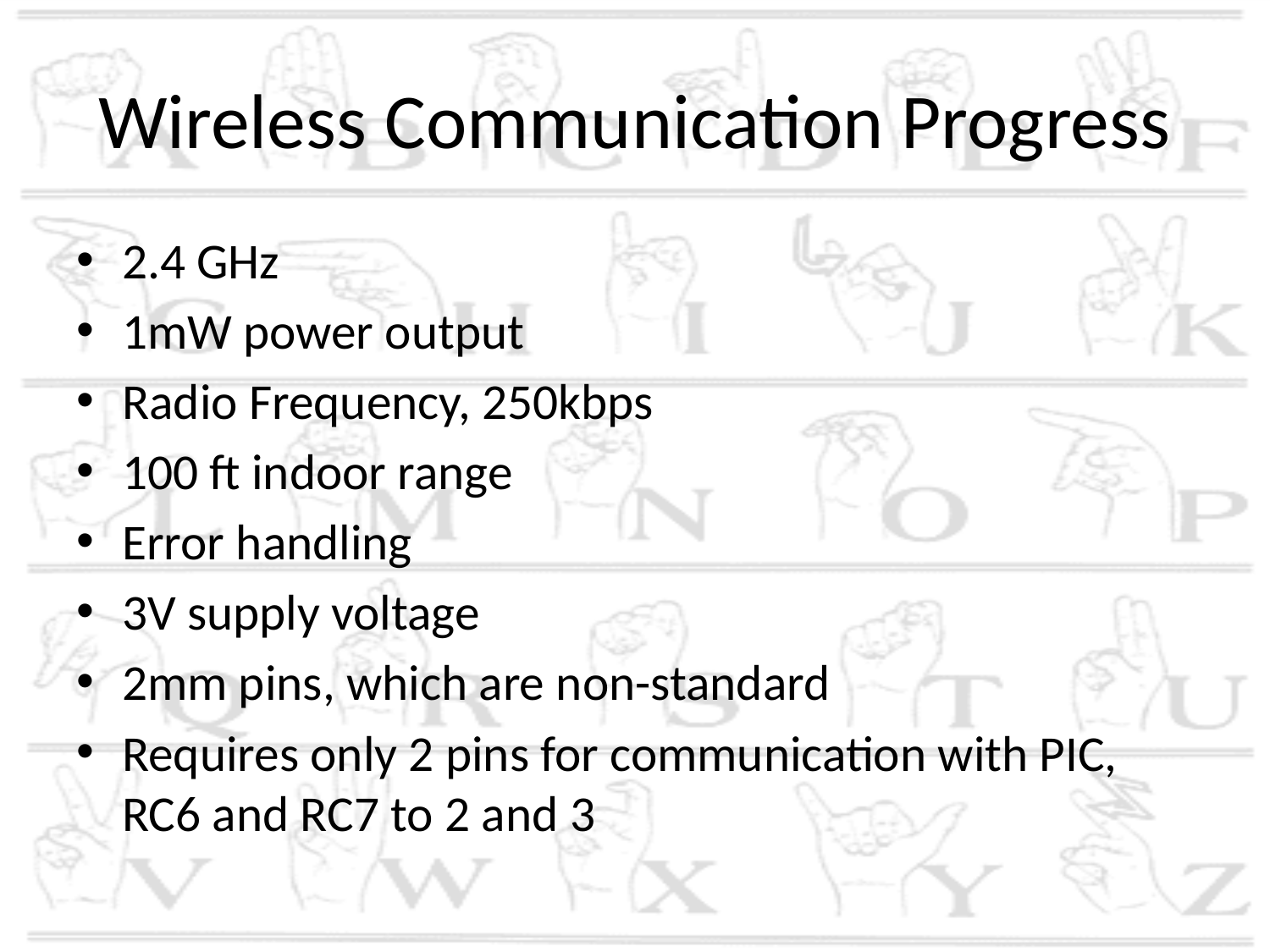

# Wireless Communication Progress
2.4 GHz
1mW power output
Radio Frequency, 250kbps
100 ft indoor range
Error handling
3V supply voltage
2mm pins, which are non-standard
Requires only 2 pins for communication with PIC, RC6 and RC7 to 2 and 3